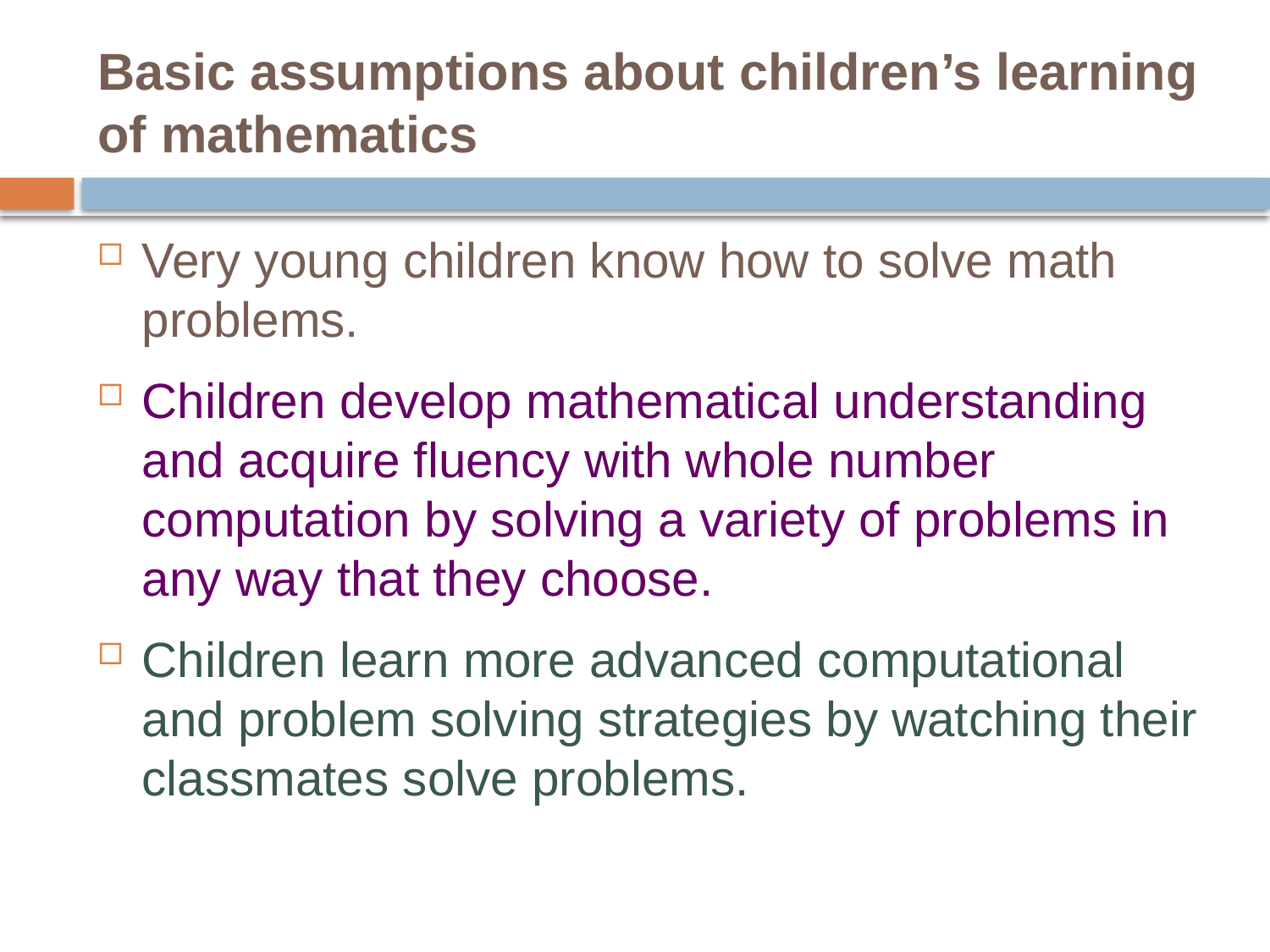

# Basic assumptions about children’s learning of mathematics
Very young children know how to solve math problems.
Children develop mathematical understanding and acquire fluency with whole number computation by solving a variety of problems in any way that they choose.
Children learn more advanced computational and problem solving strategies by watching their classmates solve problems.